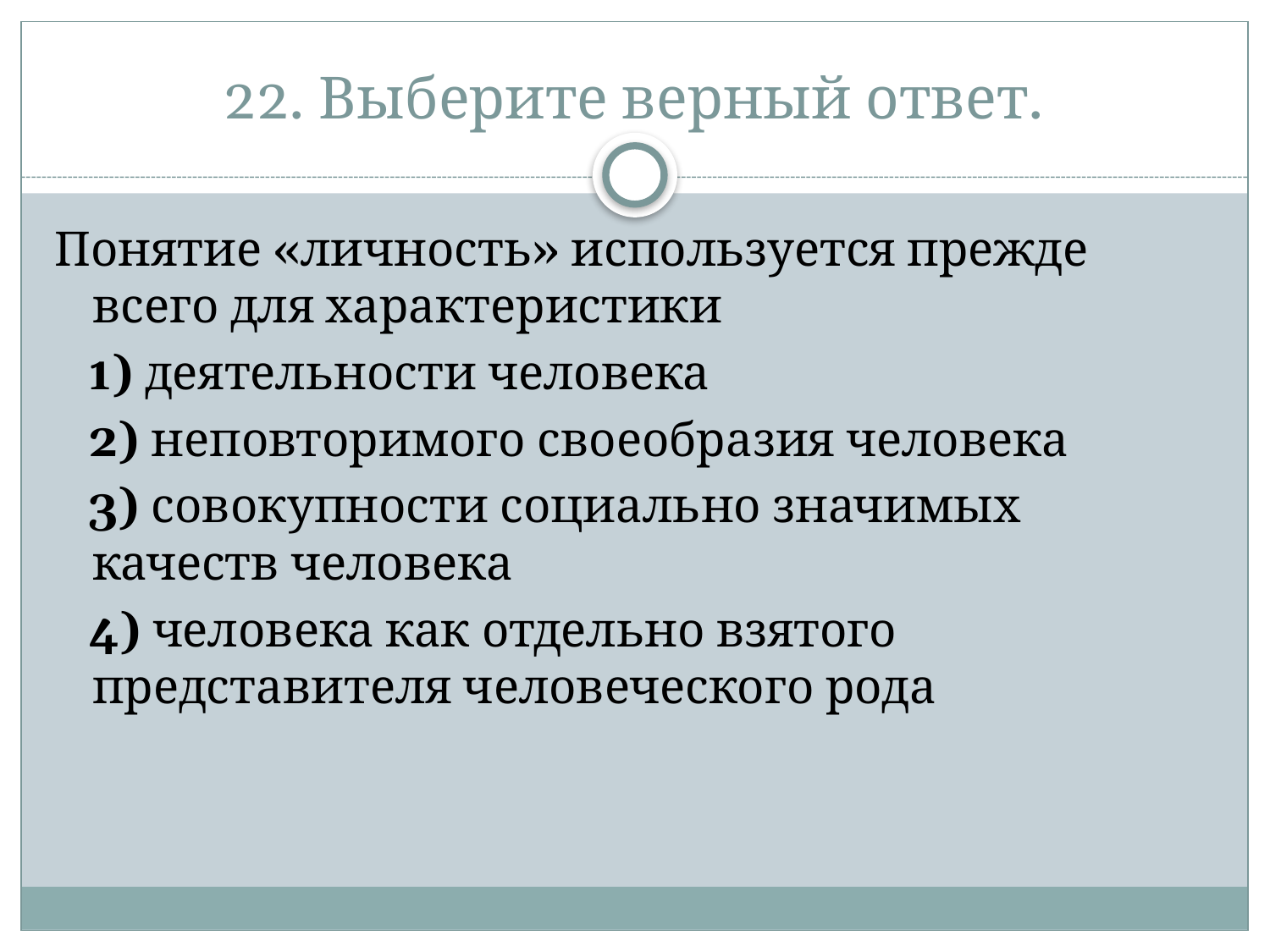

# 22. Выберите верный ответ.
Понятие «личность» используется прежде всего для характеристики
   1) деятельности человека
   2) неповторимого своеобразия человека
   3) совокупности социально значимых качеств человека
   4) человека как отдельно взятого представителя человеческого рода